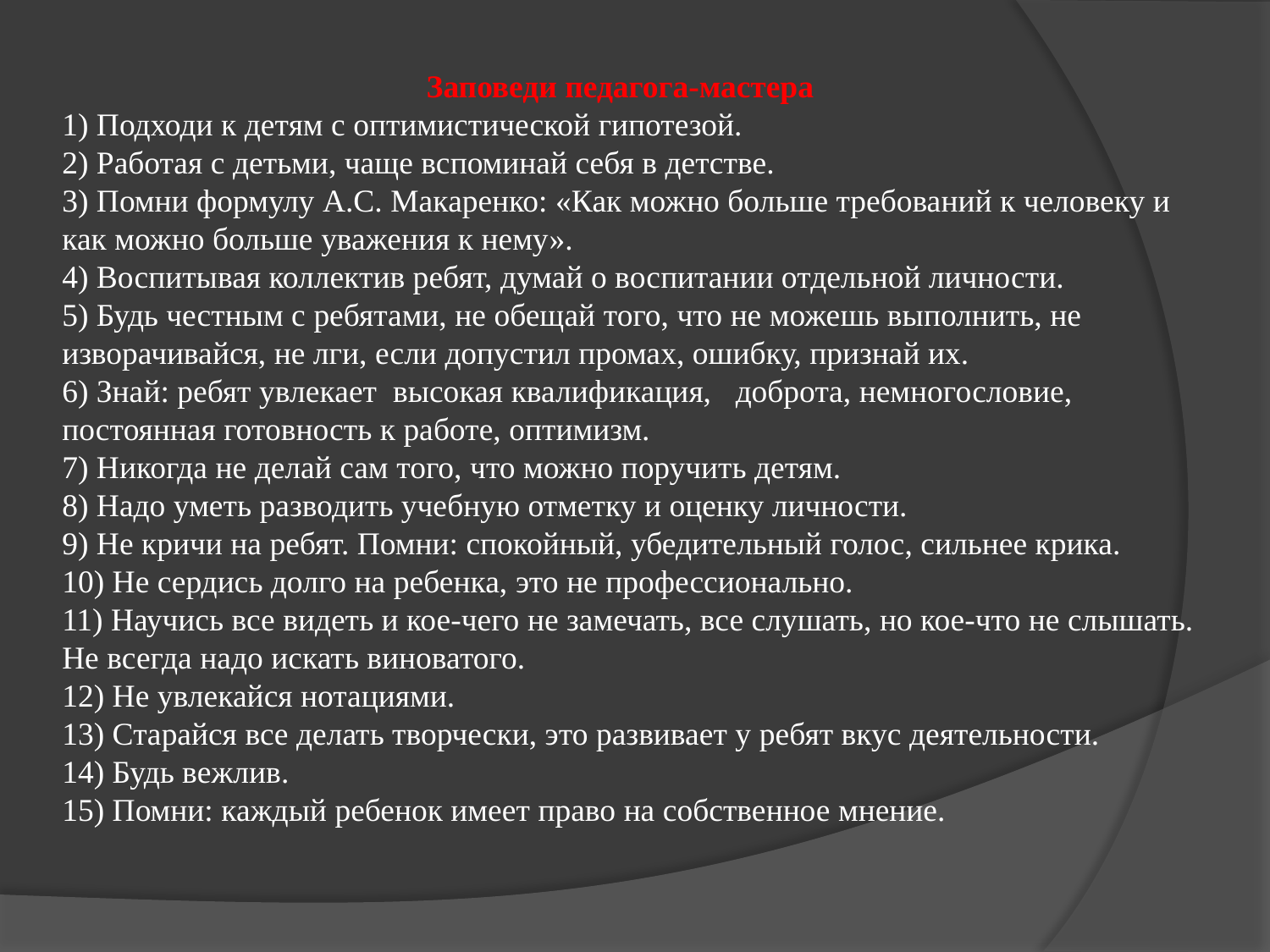

Заповеди педагога-мастера
1) Подходи к детям с оптимистической гипотезой.
2) Работая с детьми, чаще вспоминай себя в детстве.
3) Помни формулу А.С. Макаренко: «Как можно больше требований к человеку и как можно больше уважения к нему».
4) Воспитывая коллектив ребят, думай о воспитании отдельной личности.
5) Будь честным с ребятами, не обещай того, что не можешь выполнить, не изворачивайся, не лги, если допустил промах, ошибку, признай их.
6) Знай: ребят увлекает  высокая квалификация,   доброта, немногословие, постоянная готовность к работе, оптимизм.
7) Никогда не делай сам того, что можно поручить детям.
8) Надо уметь разводить учебную отметку и оценку личности.
9) Не кричи на ребят. Помни: спокойный, убедительный голос, сильнее крика.
10) Не сердись долго на ребенка, это не профессионально.
11) Научись все видеть и кое-чего не замечать, все слушать, но кое-что не слышать. Не всегда надо искать виноватого.
12) Не увлекайся нотациями.
13) Старайся все делать творчески, это развивает у ребят вкус деятельности.
14) Будь вежлив.
15) Помни: каждый ребенок имеет право на собственное мнение.